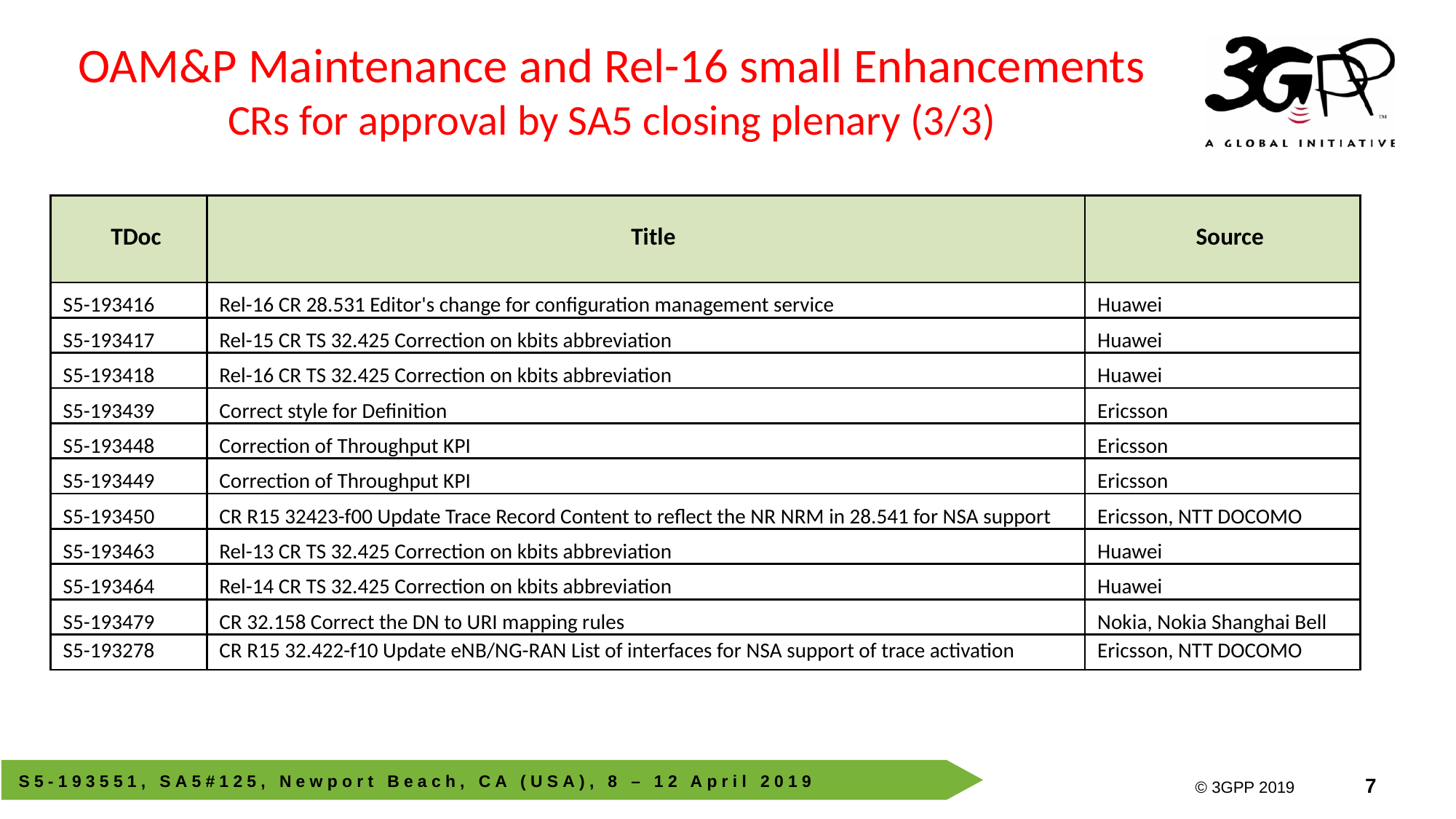

OAM&P Maintenance and Rel-16 small Enhancements
CRs for approval by SA5 closing plenary (3/3)
| TDoc | Title | Source |
| --- | --- | --- |
| S5-193416 | Rel-16 CR 28.531 Editor's change for configuration management service | Huawei |
| S5-193417 | Rel-15 CR TS 32.425 Correction on kbits abbreviation | Huawei |
| S5-193418 | Rel-16 CR TS 32.425 Correction on kbits abbreviation | Huawei |
| S5-193439 | Correct style for Definition | Ericsson |
| S5-193448 | Correction of Throughput KPI | Ericsson |
| S5-193449 | Correction of Throughput KPI | Ericsson |
| S5-193450 | CR R15 32423-f00 Update Trace Record Content to reflect the NR NRM in 28.541 for NSA support | Ericsson, NTT DOCOMO |
| S5-193463 | Rel-13 CR TS 32.425 Correction on kbits abbreviation | Huawei |
| S5-193464 | Rel-14 CR TS 32.425 Correction on kbits abbreviation | Huawei |
| S5-193479 | CR 32.158 Correct the DN to URI mapping rules | Nokia, Nokia Shanghai Bell |
| S5-193278 | CR R15 32.422-f10 Update eNB/NG-RAN List of interfaces for NSA support of trace activation | Ericsson, NTT DOCOMO |